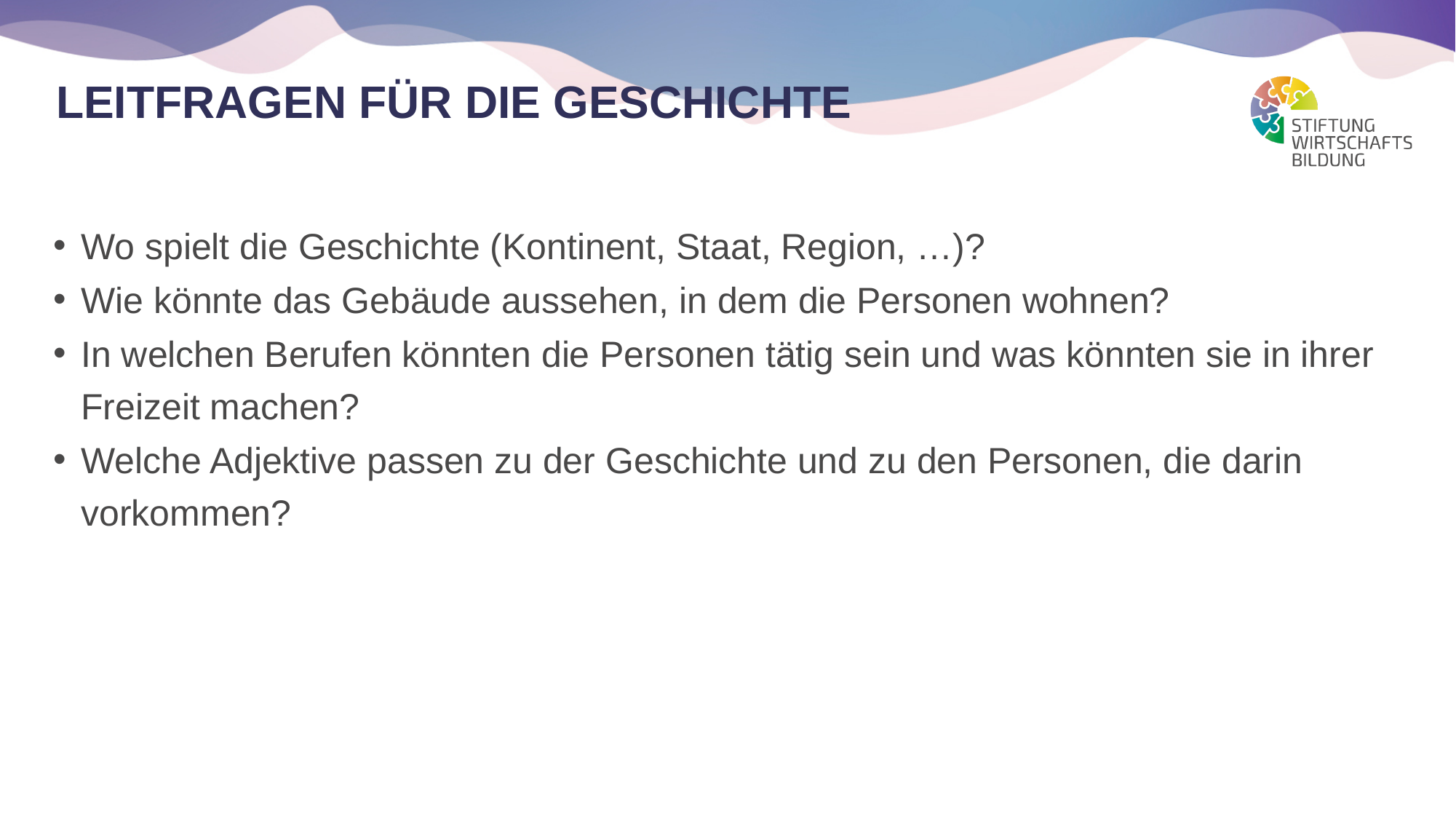

# Leitfragen für die Geschichte
Wo spielt die Geschichte (Kontinent, Staat, Region, …)?
Wie könnte das Gebäude aussehen, in dem die Personen wohnen?
In welchen Berufen könnten die Personen tätig sein und was könnten sie in ihrer Freizeit machen?
Welche Adjektive passen zu der Geschichte und zu den Personen, die darin vorkommen?